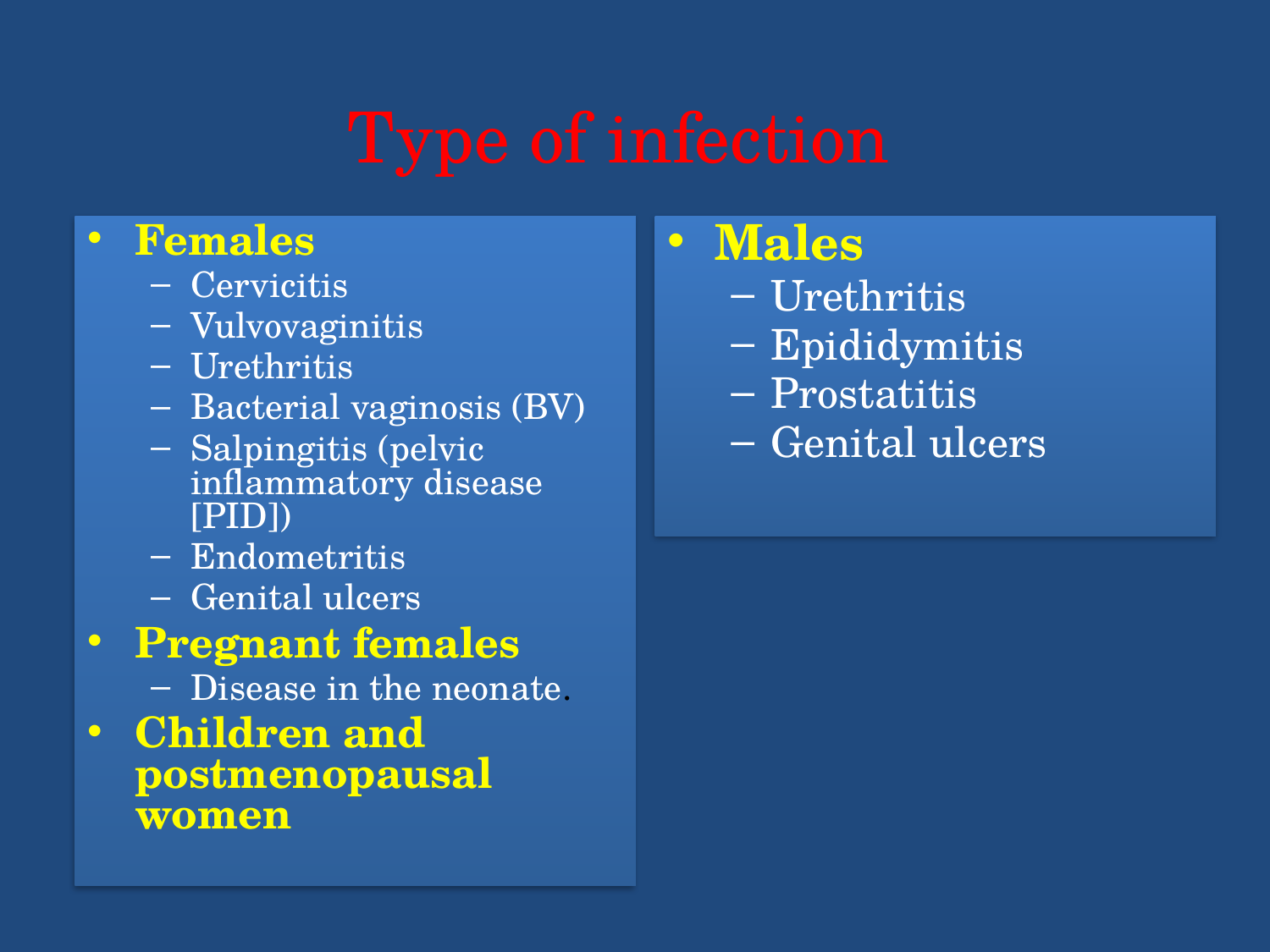

Type of infection
Females
Cervicitis
Vulvovaginitis
Urethritis
Bacterial vaginosis (BV)
Salpingitis (pelvic inflammatory disease [PID])
Endometritis
Genital ulcers
Pregnant females
Disease in the neonate.
Children and postmenopausal women
Males
Urethritis
Epididymitis
Prostatitis
Genital ulcers